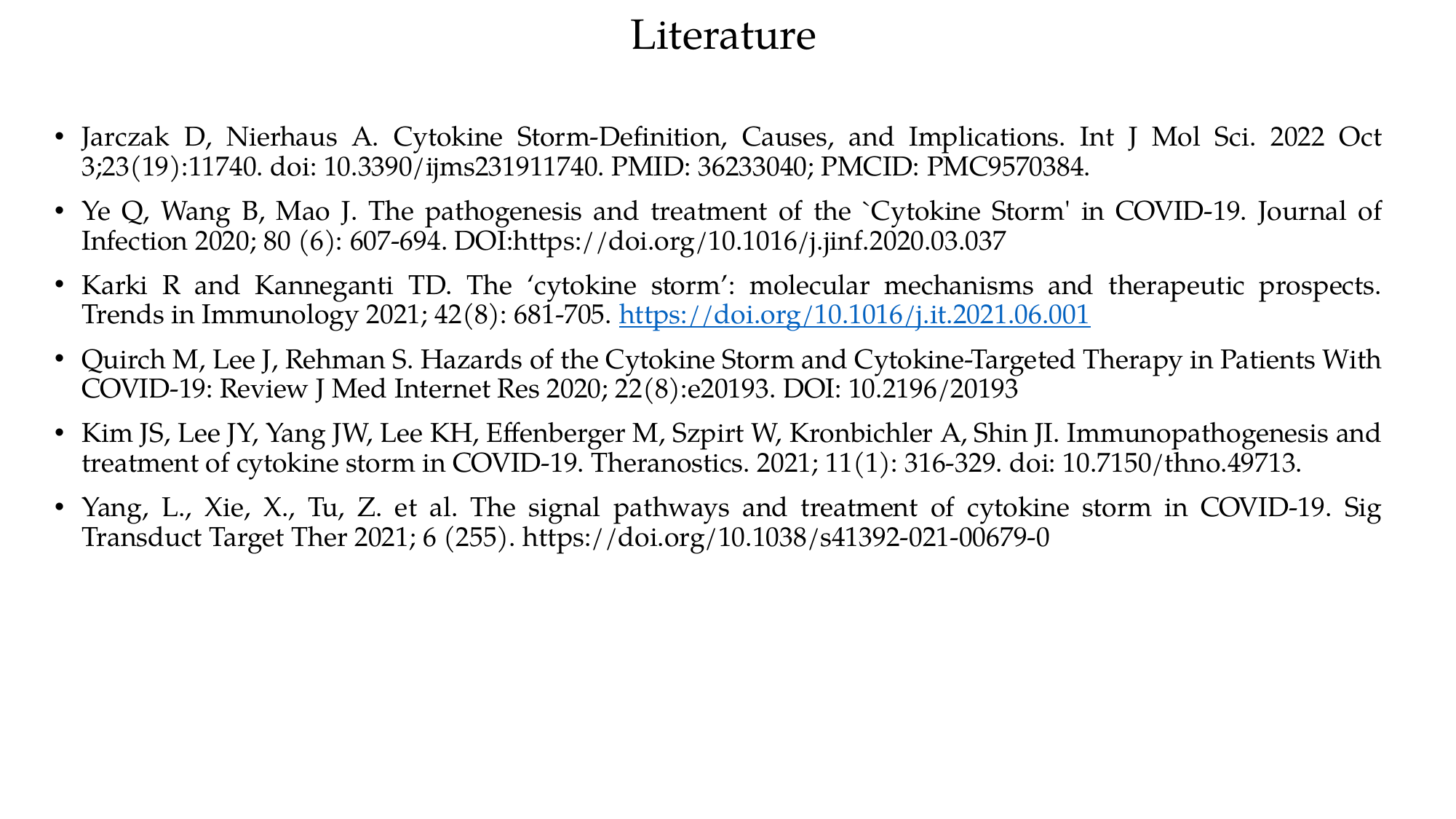

# Literature
Jarczak D, Nierhaus A. Cytokine Storm-Definition, Causes, and Implications. Int J Mol Sci. 2022 Oct 3;23(19):11740. doi: 10.3390/ijms231911740. PMID: 36233040; PMCID: PMC9570384.
Ye Q, Wang B, Mao J. The pathogenesis and treatment of the `Cytokine Storm' in COVID-19. Journal of Infection 2020; 80 (6): 607-694. DOI:https://doi.org/10.1016/j.jinf.2020.03.037
Karki R and Kanneganti TD. The ‘cytokine storm’: molecular mechanisms and therapeutic prospects. Trends in Immunology 2021; 42(8): 681-705. https://doi.org/10.1016/j.it.2021.06.001
Quirch M, Lee J, Rehman S. Hazards of the Cytokine Storm and Cytokine-Targeted Therapy in Patients With COVID-19: Review J Med Internet Res 2020; 22(8):e20193. DOI: 10.2196/20193
Kim JS, Lee JY, Yang JW, Lee KH, Effenberger M, Szpirt W, Kronbichler A, Shin JI. Immunopathogenesis and treatment of cytokine storm in COVID-19. Theranostics. 2021; 11(1): 316-329. doi: 10.7150/thno.49713.
Yang, L., Xie, X., Tu, Z. et al. The signal pathways and treatment of cytokine storm in COVID-19. Sig Transduct Target Ther 2021; 6 (255). https://doi.org/10.1038/s41392-021-00679-0